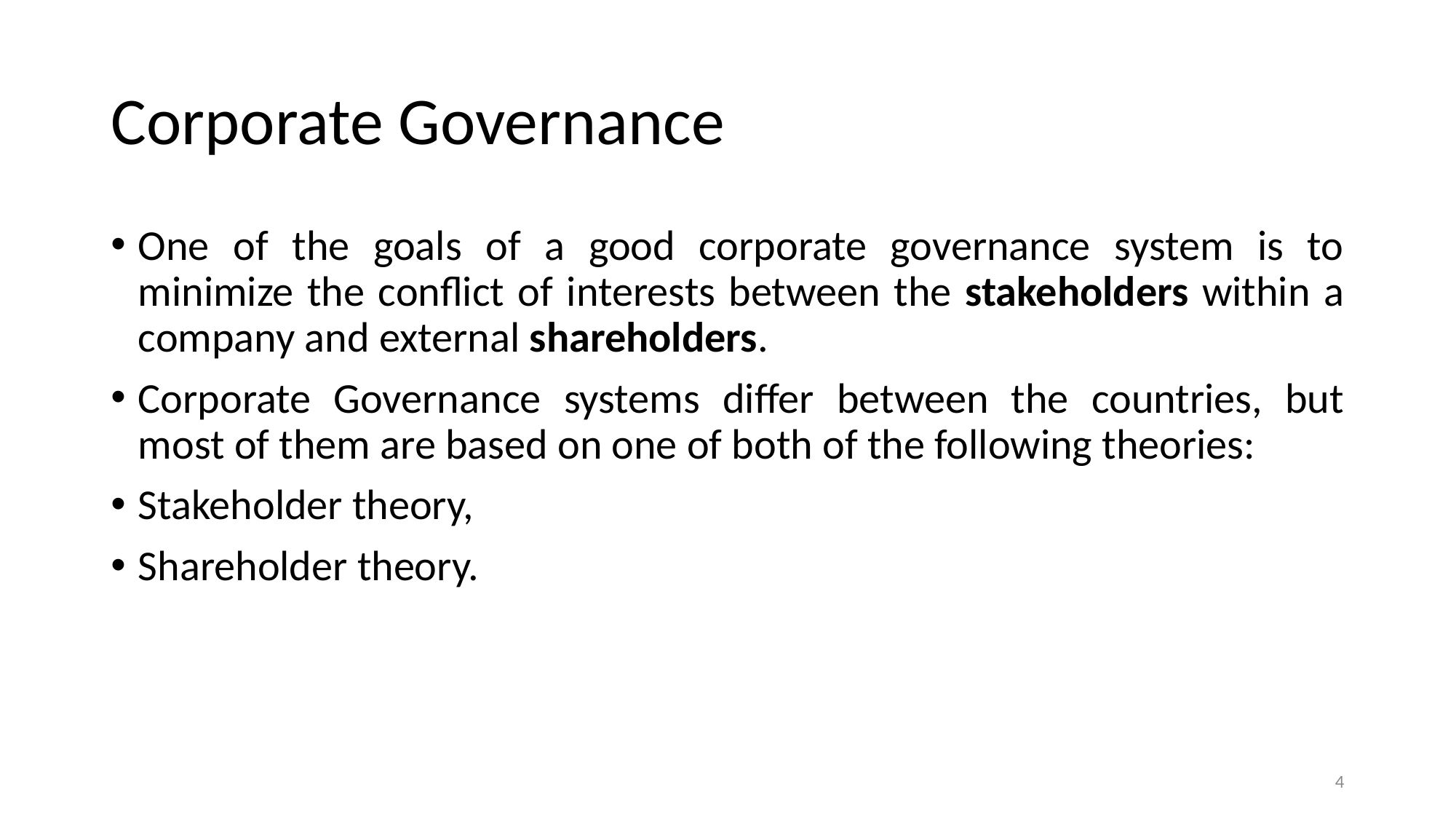

# Corporate Governance
One of the goals of a good corporate governance system is to minimize the conflict of interests between the stakeholders within a company and external shareholders.
Corporate Governance systems differ between the countries, but most of them are based on one of both of the following theories:
Stakeholder theory,
Shareholder theory.

4